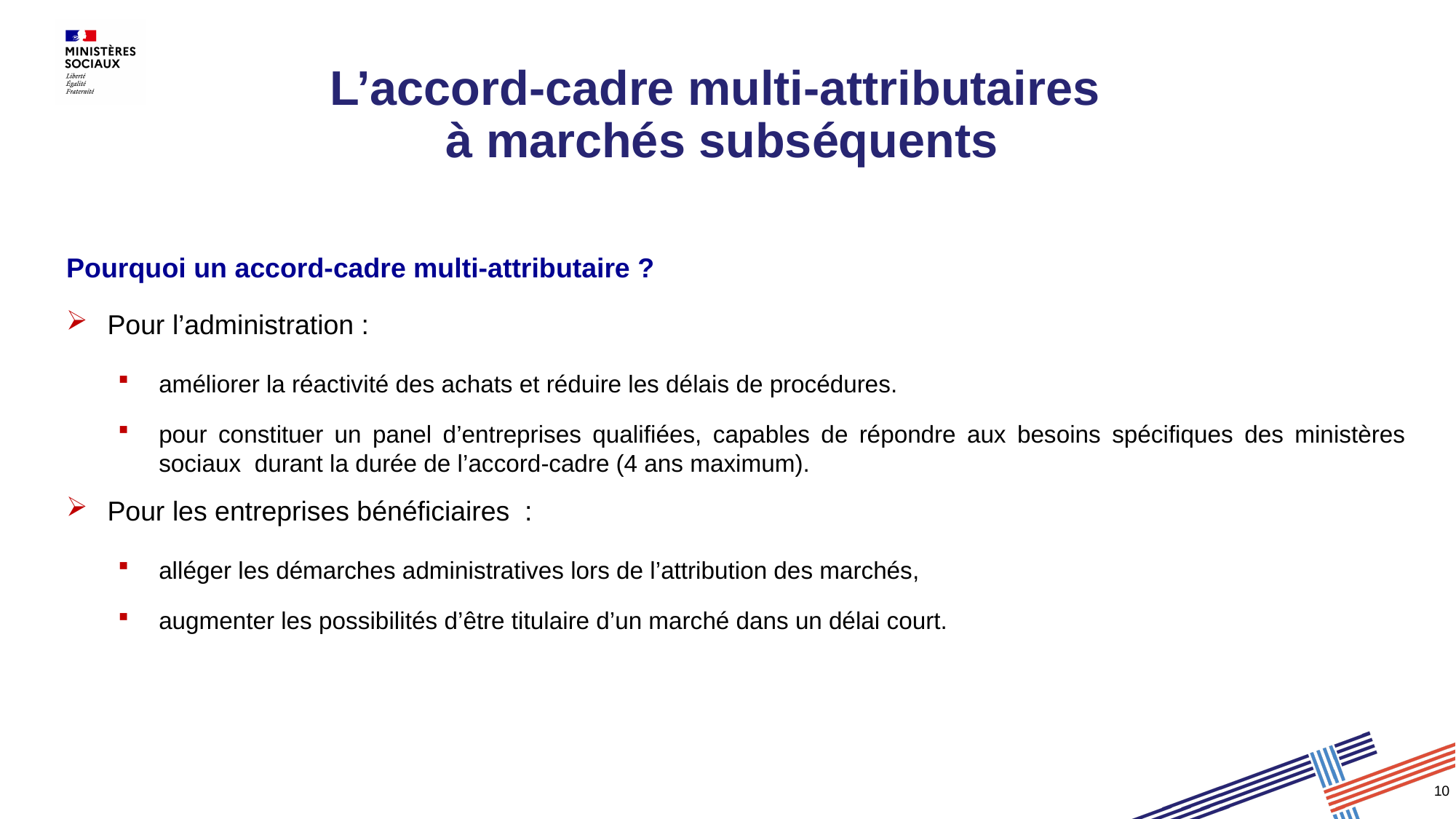

# L’accord-cadre multi-attributaires à marchés subséquents
Pourquoi un accord-cadre multi-attributaire ?
Pour l’administration :
améliorer la réactivité des achats et réduire les délais de procédures.
pour constituer un panel d’entreprises qualifiées, capables de répondre aux besoins spécifiques des ministères sociaux  durant la durée de l’accord-cadre (4 ans maximum).
Pour les entreprises bénéficiaires  :
alléger les démarches administratives lors de l’attribution des marchés,
augmenter les possibilités d’être titulaire d’un marché dans un délai court.

10